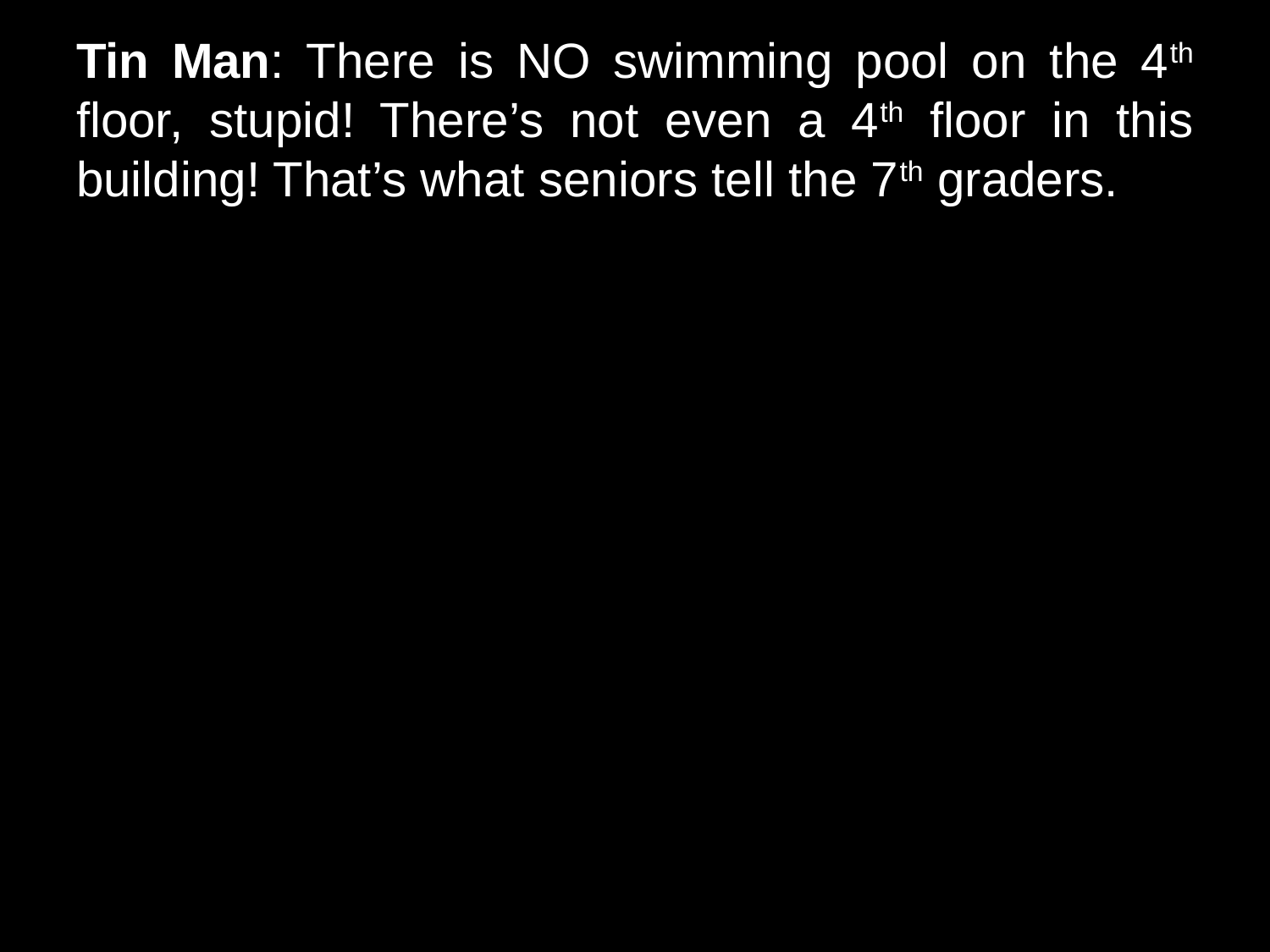

# Tin Man: There is NO swimming pool on the 4th floor, stupid! There’s not even a 4th floor in this building! That’s what seniors tell the 7th graders.